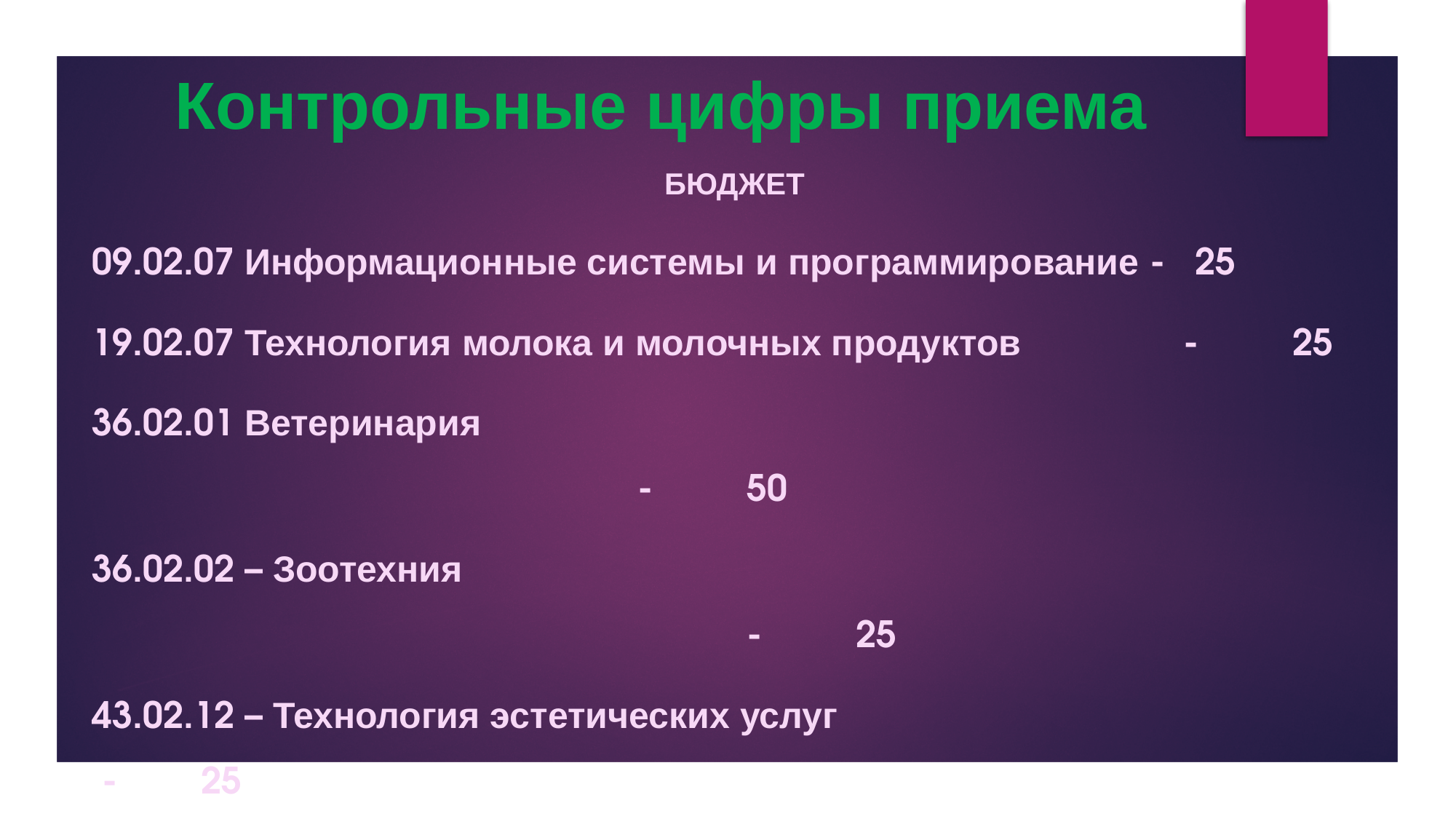

# Контрольные цифры приема
БЮДЖЕТ
09.02.07 Информационные системы и программирование -   25
19.02.07 Технология молока и молочных продуктов          	-	25
36.02.01 Ветеринария													-	50
36.02.02 – Зоотехния														-	25
43.02.12 – Технология эстетических услуг					          -	25
43.02.12 – Гостиничное дело										    -	25
ИТОГО:																		-	175